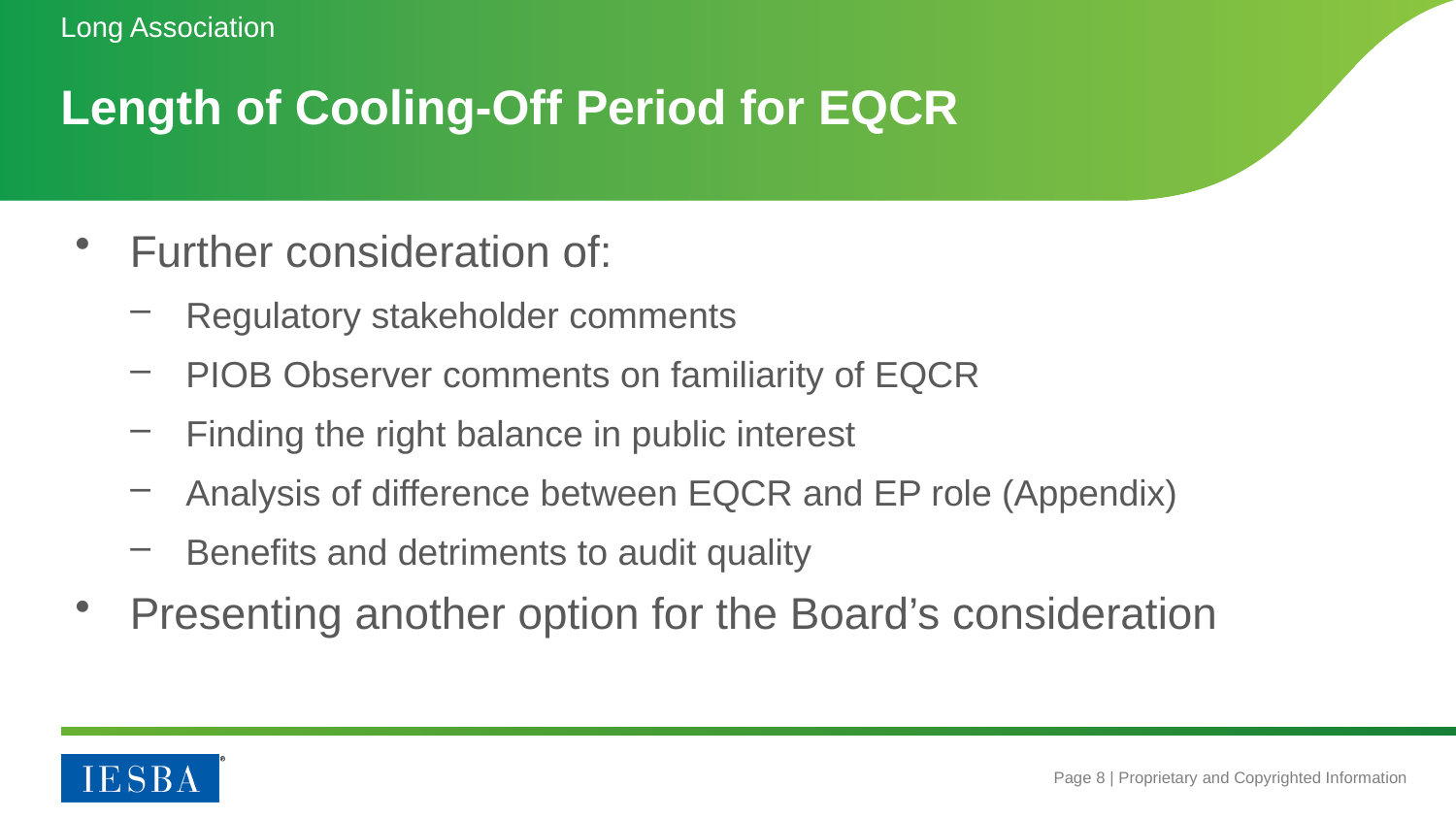

Long Association
# Length of Cooling-Off Period for EQCR
Further consideration of:
Regulatory stakeholder comments
PIOB Observer comments on familiarity of EQCR
Finding the right balance in public interest
Analysis of difference between EQCR and EP role (Appendix)
Benefits and detriments to audit quality
Presenting another option for the Board’s consideration